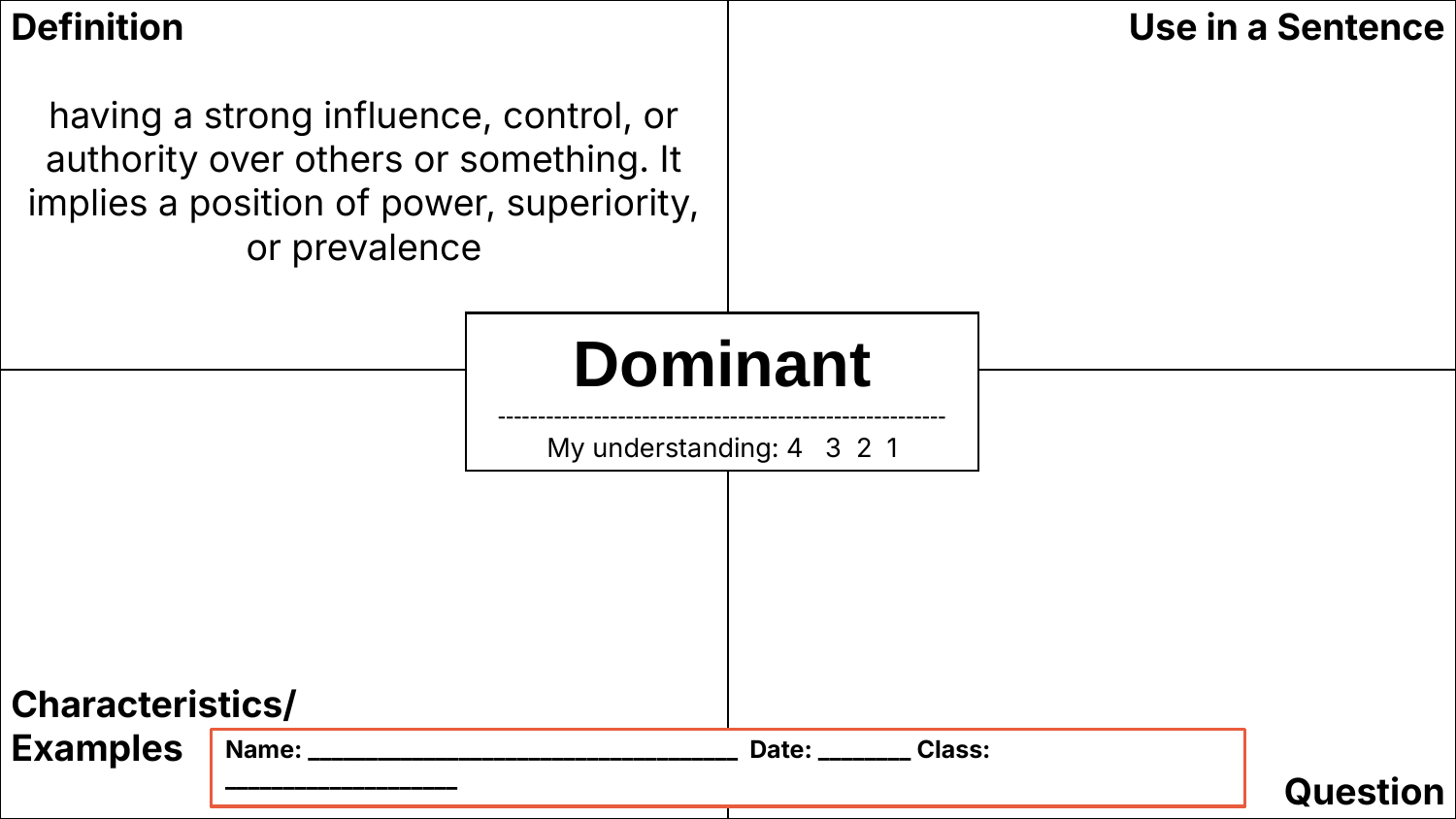

| Definition having a strong influence, control, or authority over others or something. It implies a position of power, superiority, or prevalence | Use in a Sentence |
| --- | --- |
| Characteristics/ Examples | Question |
Dominant
--------------------------------------------------------
My understanding: 4   3  2  1
Name: _____________________________________  Date: ________ Class: ____________________